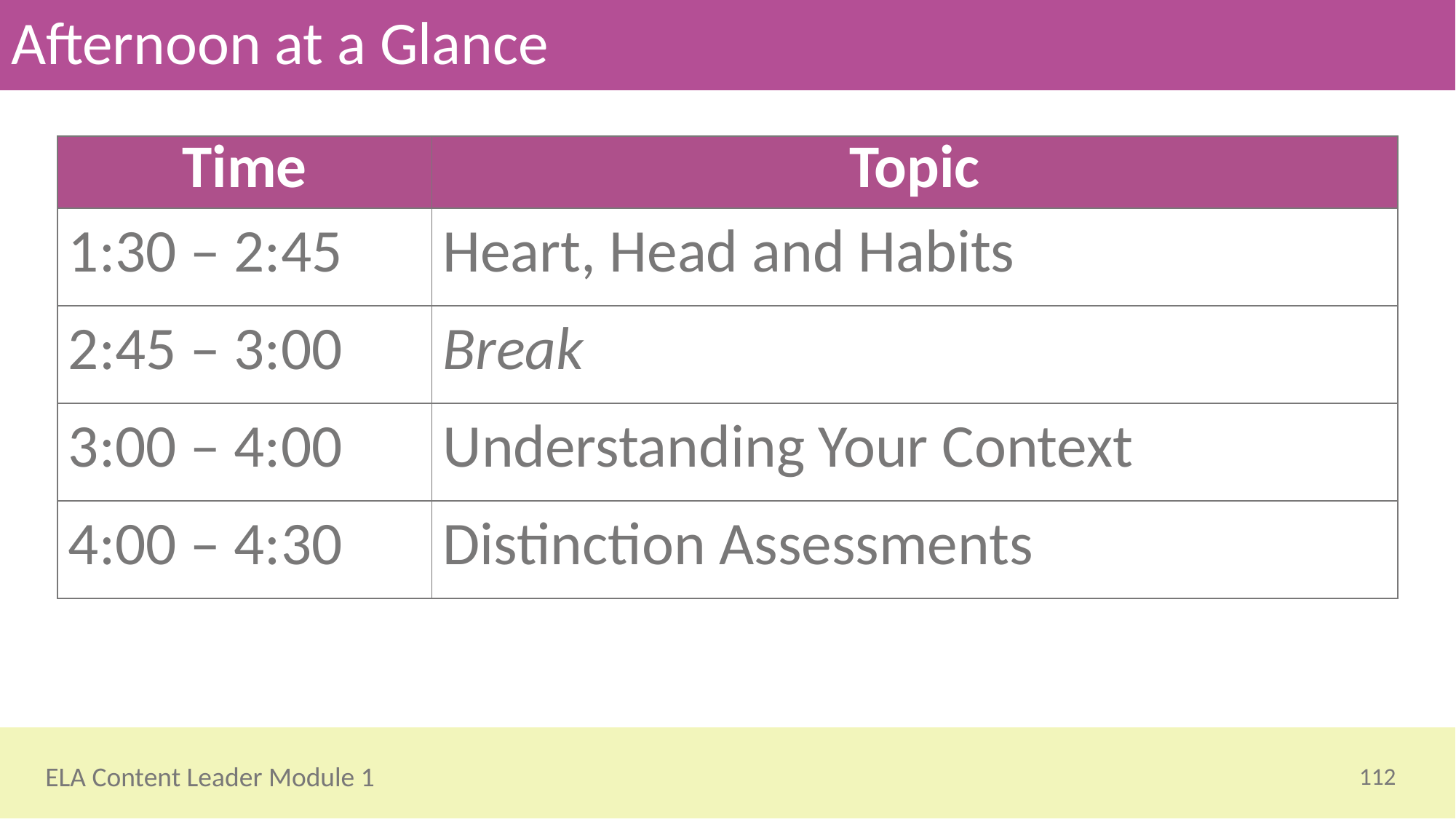

# Afternoon at a Glance
| Time | Topic |
| --- | --- |
| 1:30 – 2:45 | Heart, Head and Habits |
| 2:45 – 3:00 | Break |
| 3:00 – 4:00 | Understanding Your Context |
| 4:00 – 4:30 | Distinction Assessments |
112